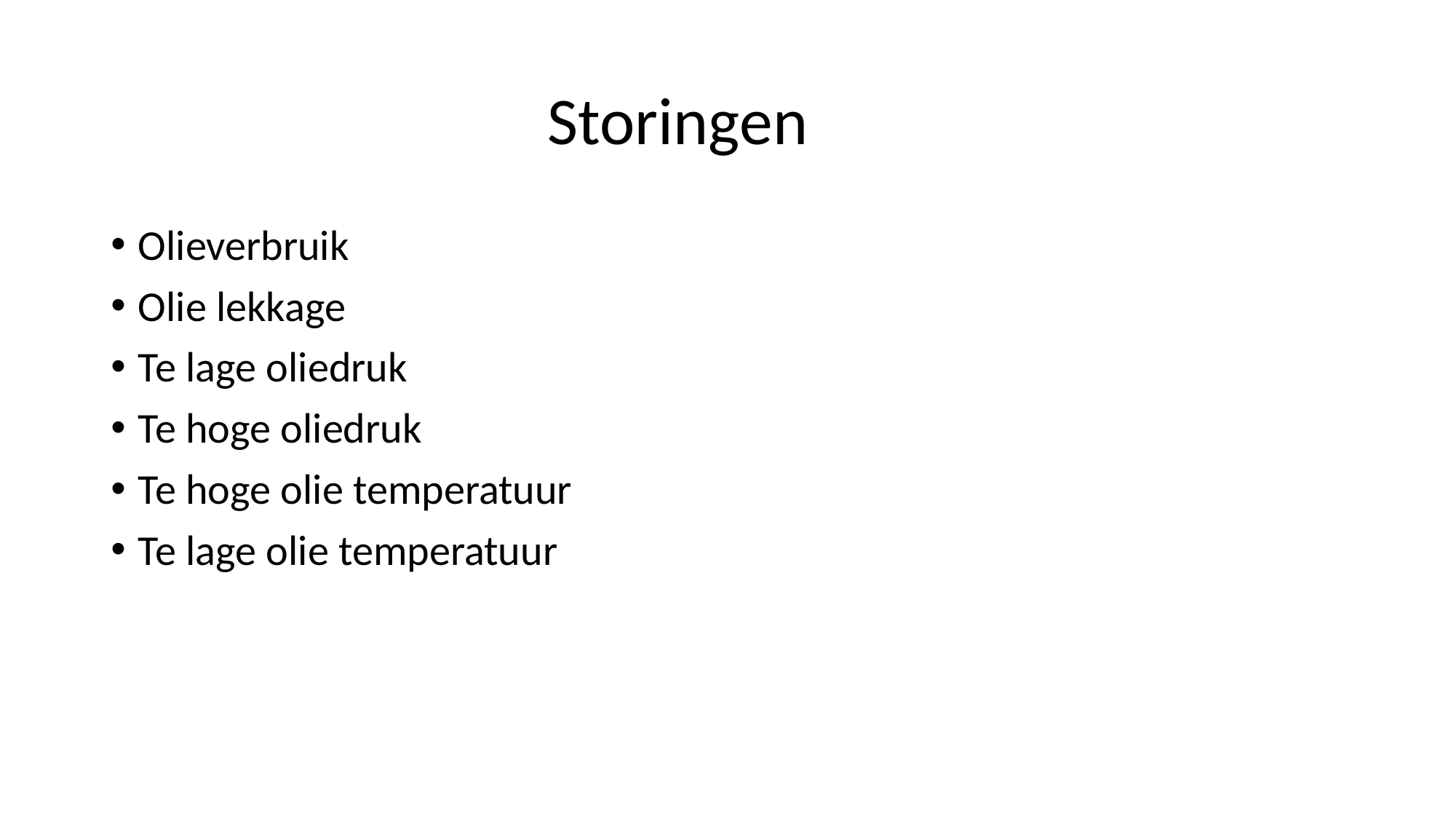

# Storingen
Olieverbruik
Olie lekkage
Te lage oliedruk
Te hoge oliedruk
Te hoge olie temperatuur
Te lage olie temperatuur